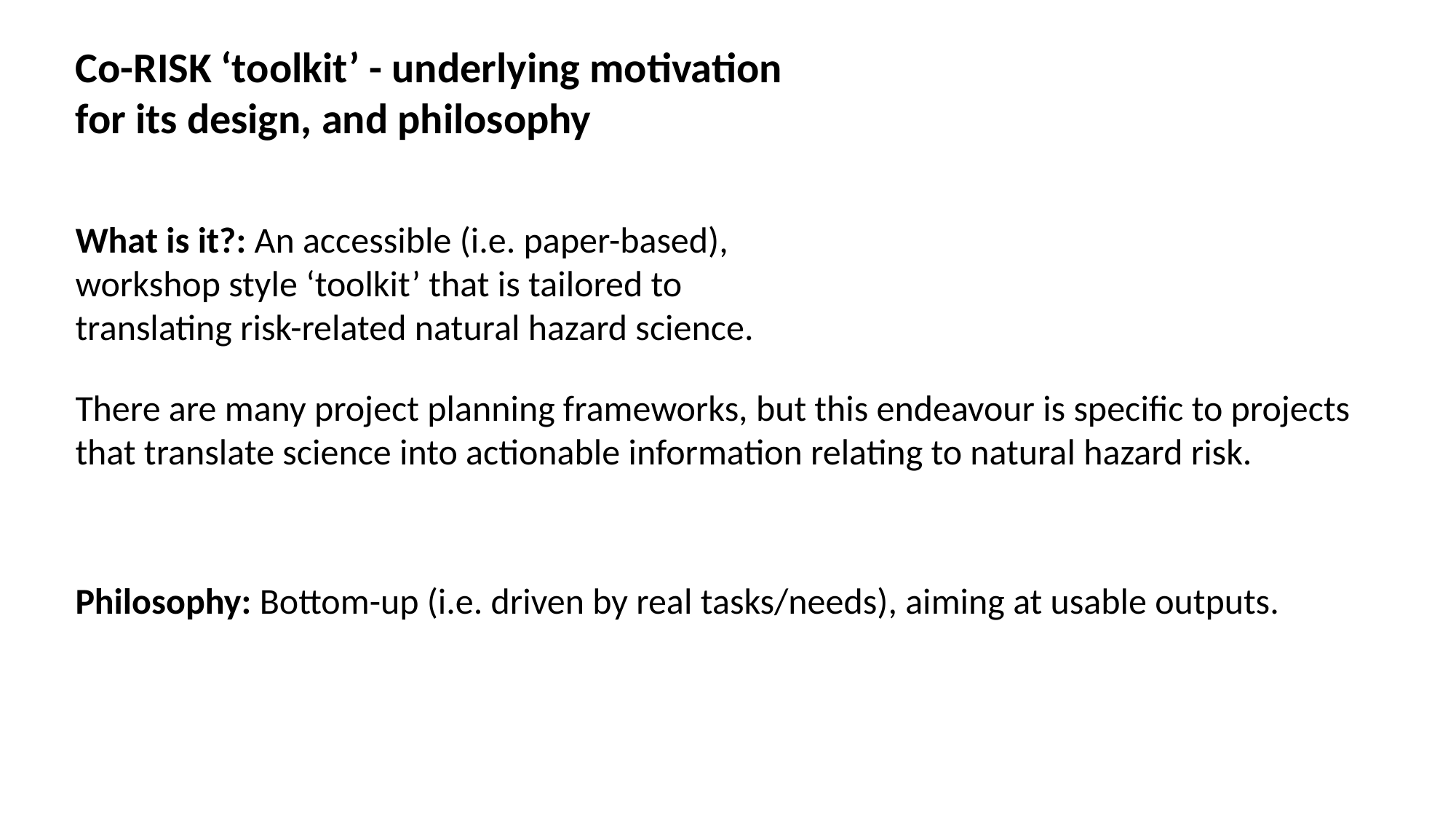

Co-RISK ‘toolkit’ - underlying motivation for its design, and philosophy
What is it?: An accessible (i.e. paper-based), workshop style ‘toolkit’ that is tailored to translating risk-related natural hazard science.
There are many project planning frameworks, but this endeavour is specific to projects that translate science into actionable information relating to natural hazard risk.
Philosophy: Bottom-up (i.e. driven by real tasks/needs), aiming at usable outputs.